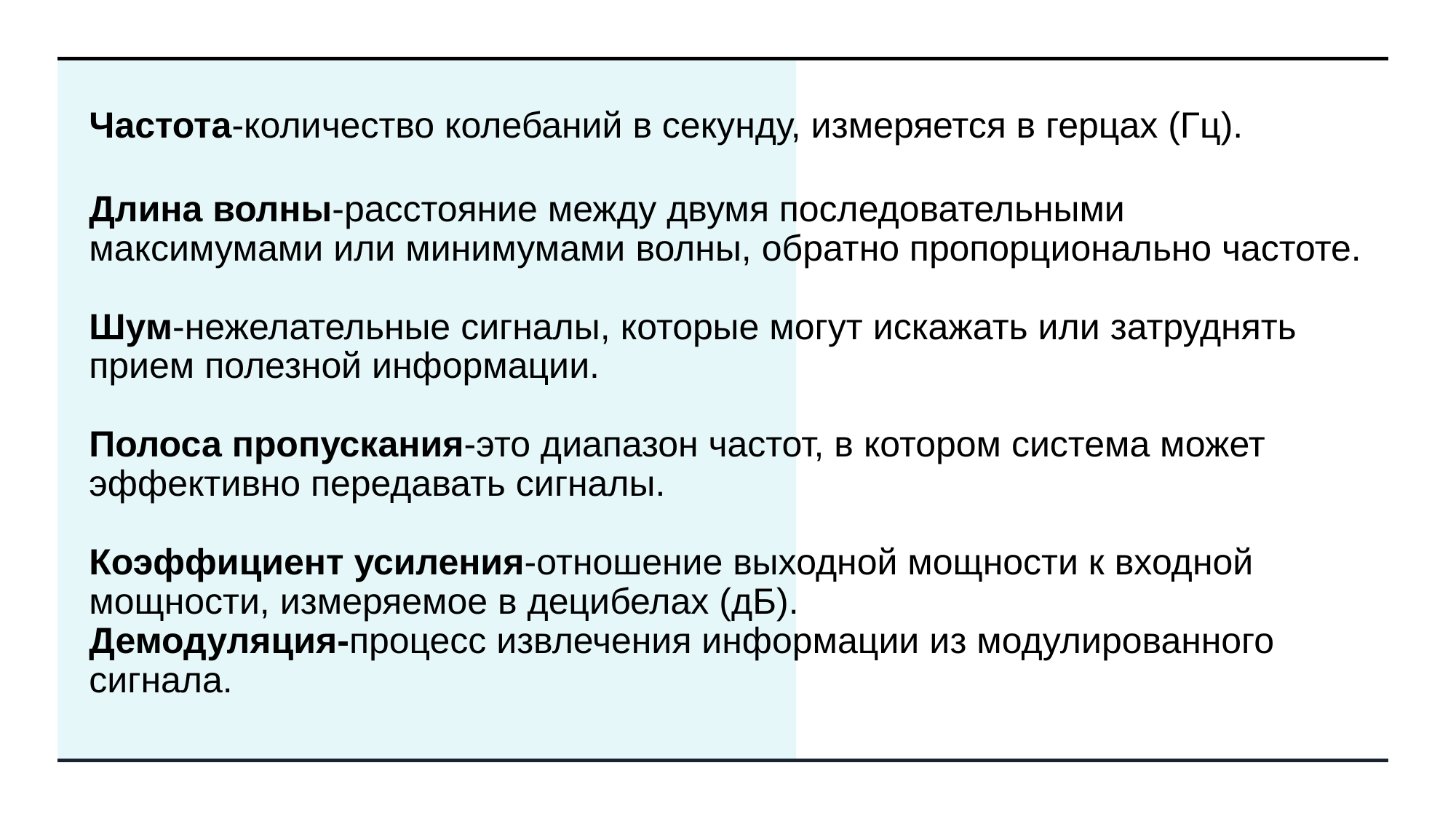

# Частота-количество колебаний в секунду, измеряется в герцах (Гц).
Длина волны-расстояние между двумя последовательными максимумами или минимумами волны, обратно пропорционально частоте.
Шум-нежелательные сигналы, которые могут искажать или затруднять прием полезной информации.
Полоса пропускания-это диапазон частот, в котором система может эффективно передавать сигналы.
Коэффициент усиления-отношение выходной мощности к входной мощности, измеряемое в децибелах (дБ).
Демодуляция-процесс извлечения информации из модулированного сигнала.